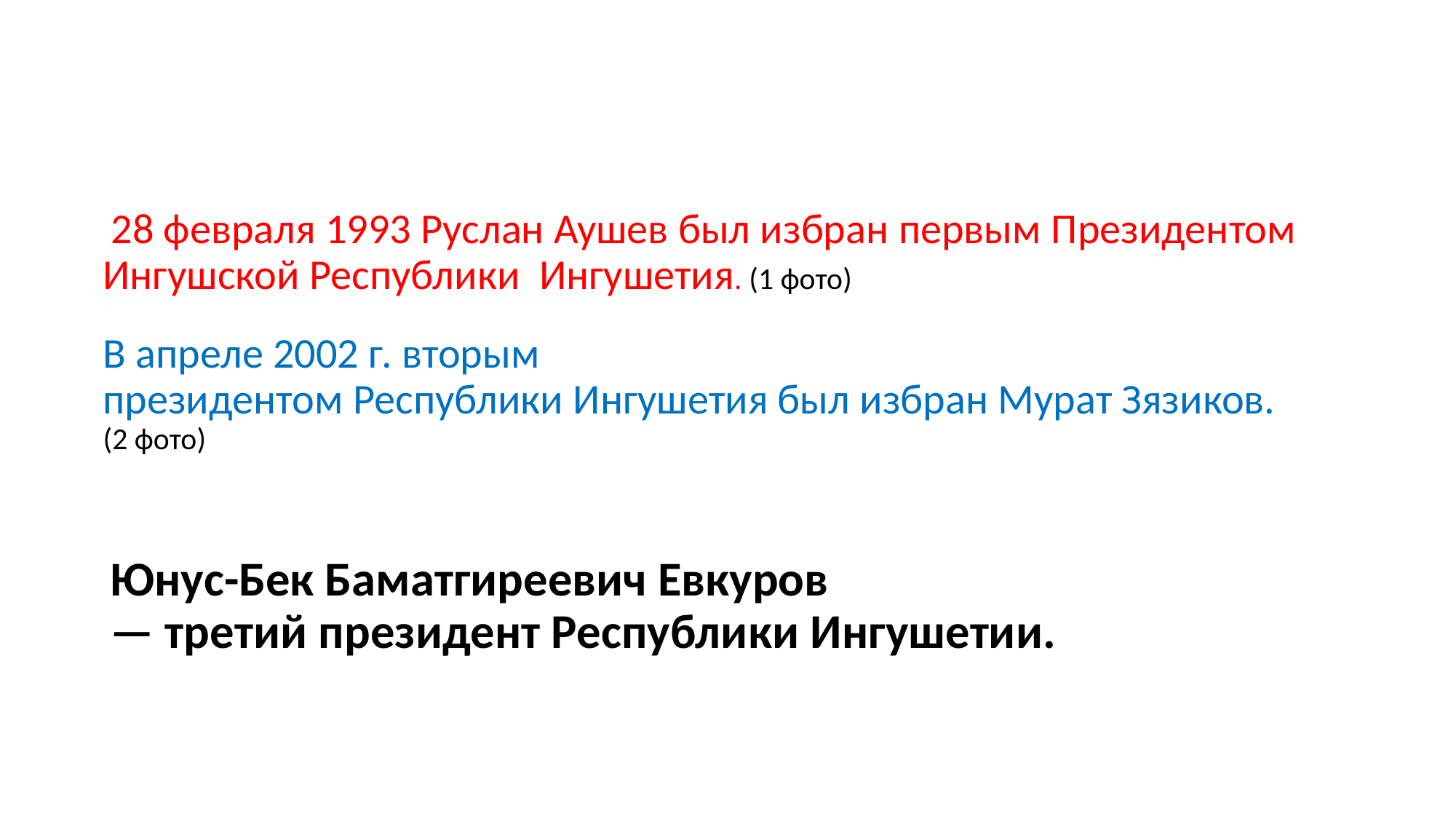

# 28 февраля 1993 Руслан Аушев был избран первым Президентом  Ингушской Республики  Ингушетия. (1 фото) В апреле 2002 г. вторым президентом Республики Ингушетия был избран Мурат Зязиков. (2 фото)
Юнус-Бек Баматгиреевич Евкуров — третий президент Республики Ингушетии.